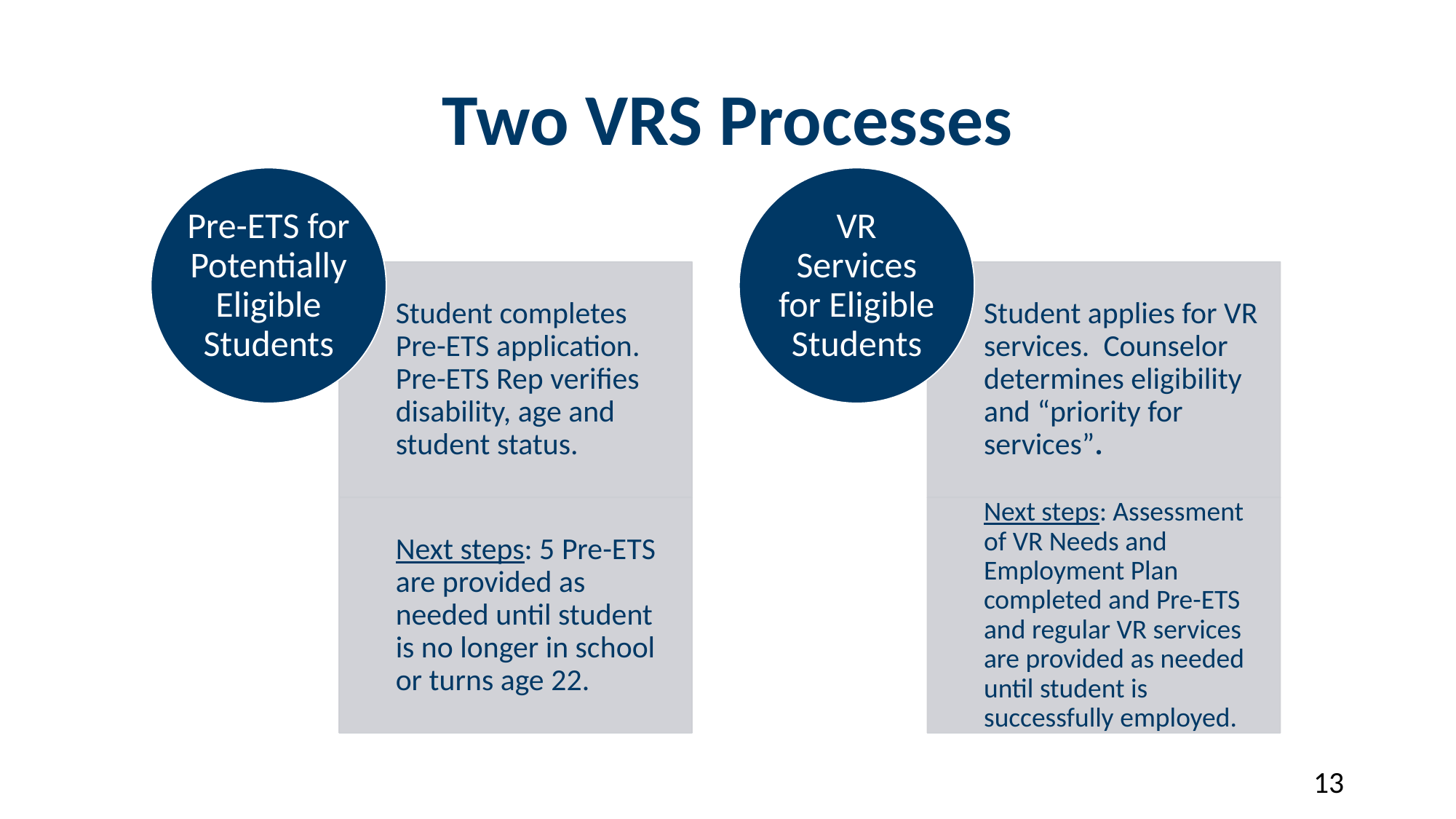

Two VRS Processes
Student completes Pre-ETS application. Pre-ETS Rep verifies disability, age and student status.
Next steps: 5 Pre-ETS are provided as needed until student is no longer in school or turns age 22.
Pre-ETS for Potentially Eligible Students
Student applies for VR services.  Counselor determines eligibility and “priority for services”.
Next steps: Assessment of VR Needs and Employment Plan completed and Pre-ETS and regular VR services are provided as needed until student is successfully employed.
VR Services for Eligible Students
13